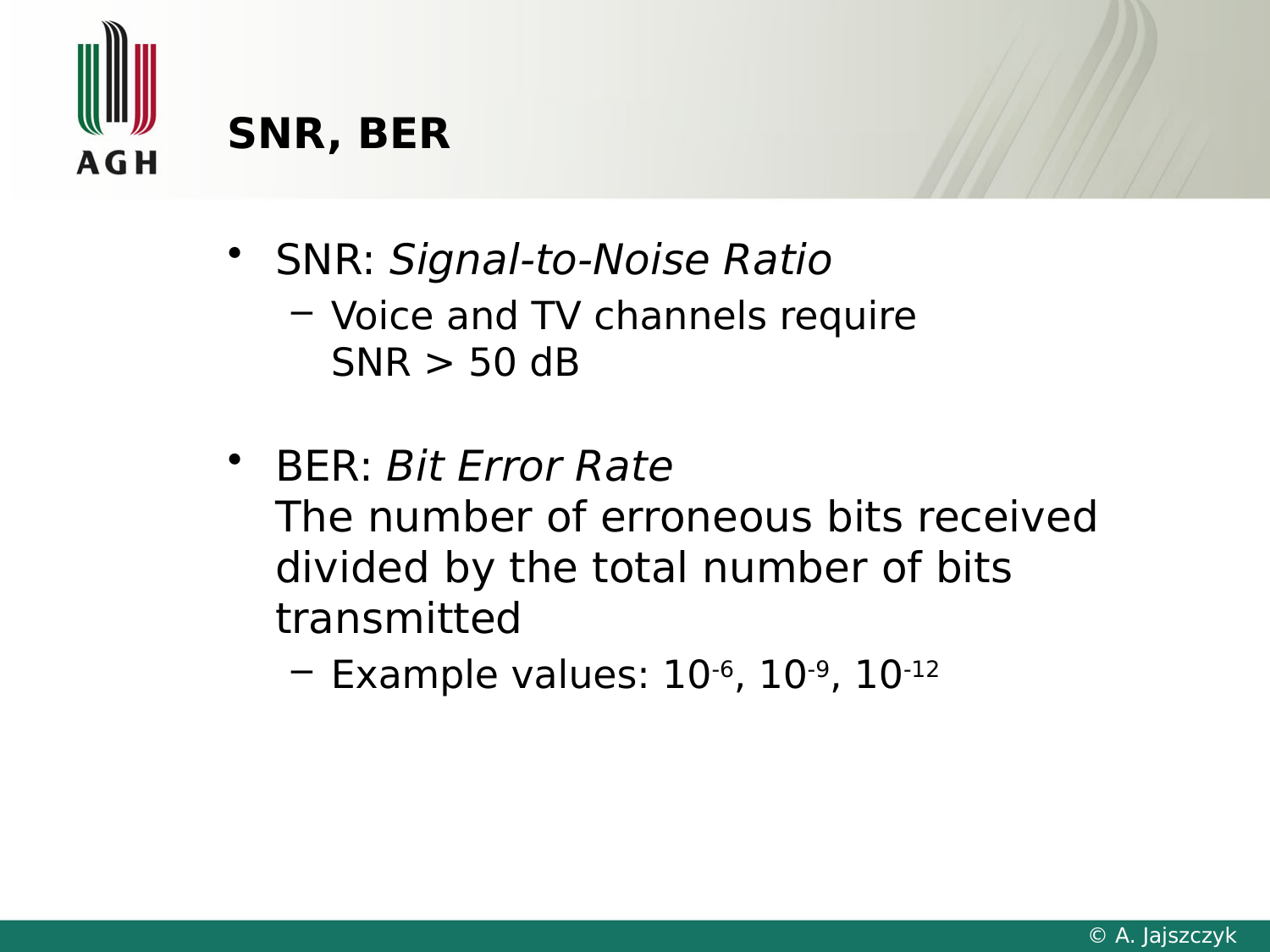

# SNR, BER
SNR: Signal-to-Noise Ratio
Voice and TV channels require
SNR > 50 dB
BER: Bit Error Rate
The number of erroneous bits received divided by the total number of bits transmitted
Example values: 10-6, 10-9, 10-12